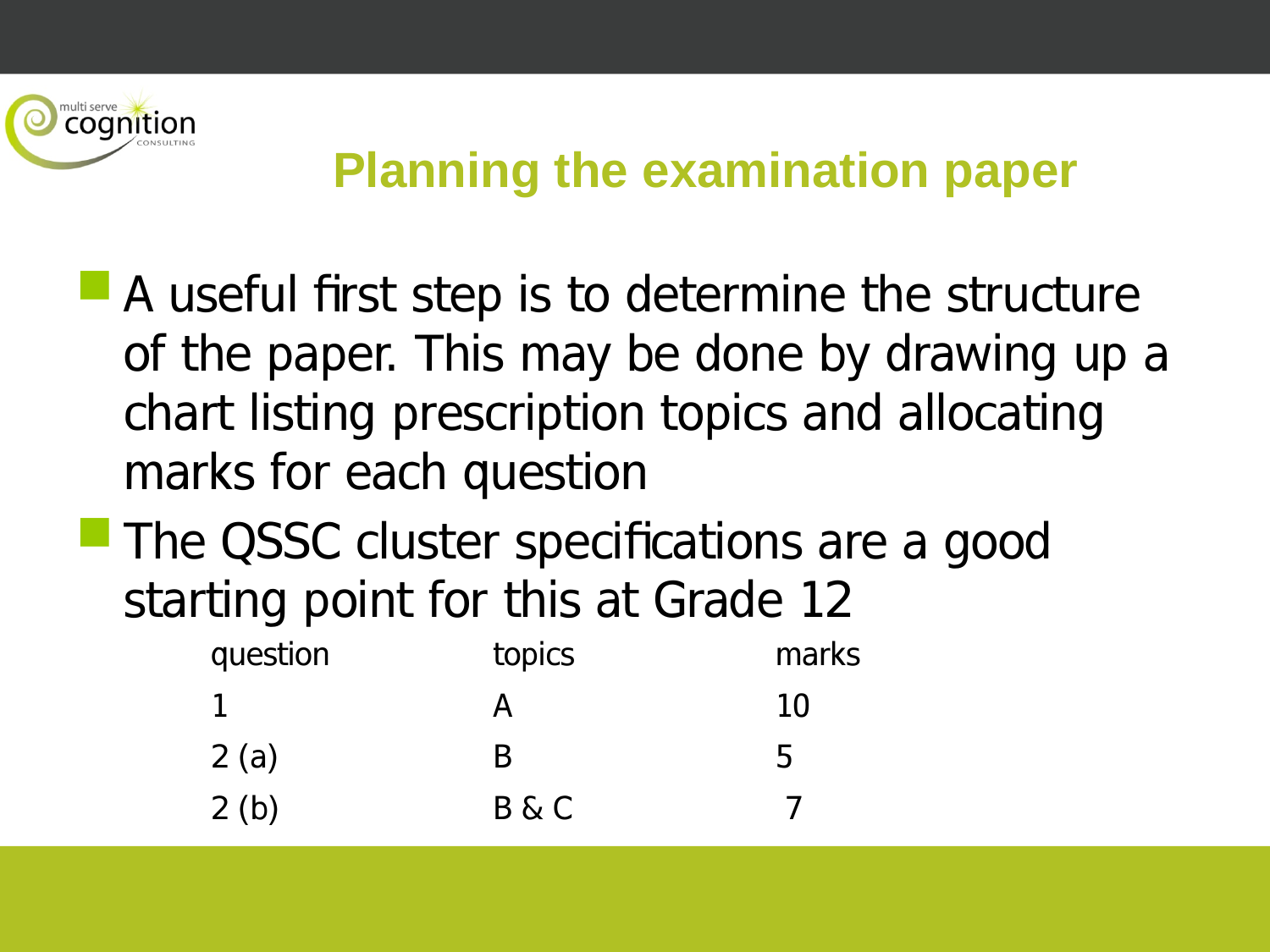

# Planning the examination paper
A useful first step is to determine the structure of the paper. This may be done by drawing up a chart listing prescription topics and allocating marks for each question
The QSSC cluster specifications are a good starting point for this at Grade 12

| question | topics | marks |
| --- | --- | --- |
| 1 | A | 10 |
| 2 (a) | B | 5 |
| 2 (b) | B & C | 7 |